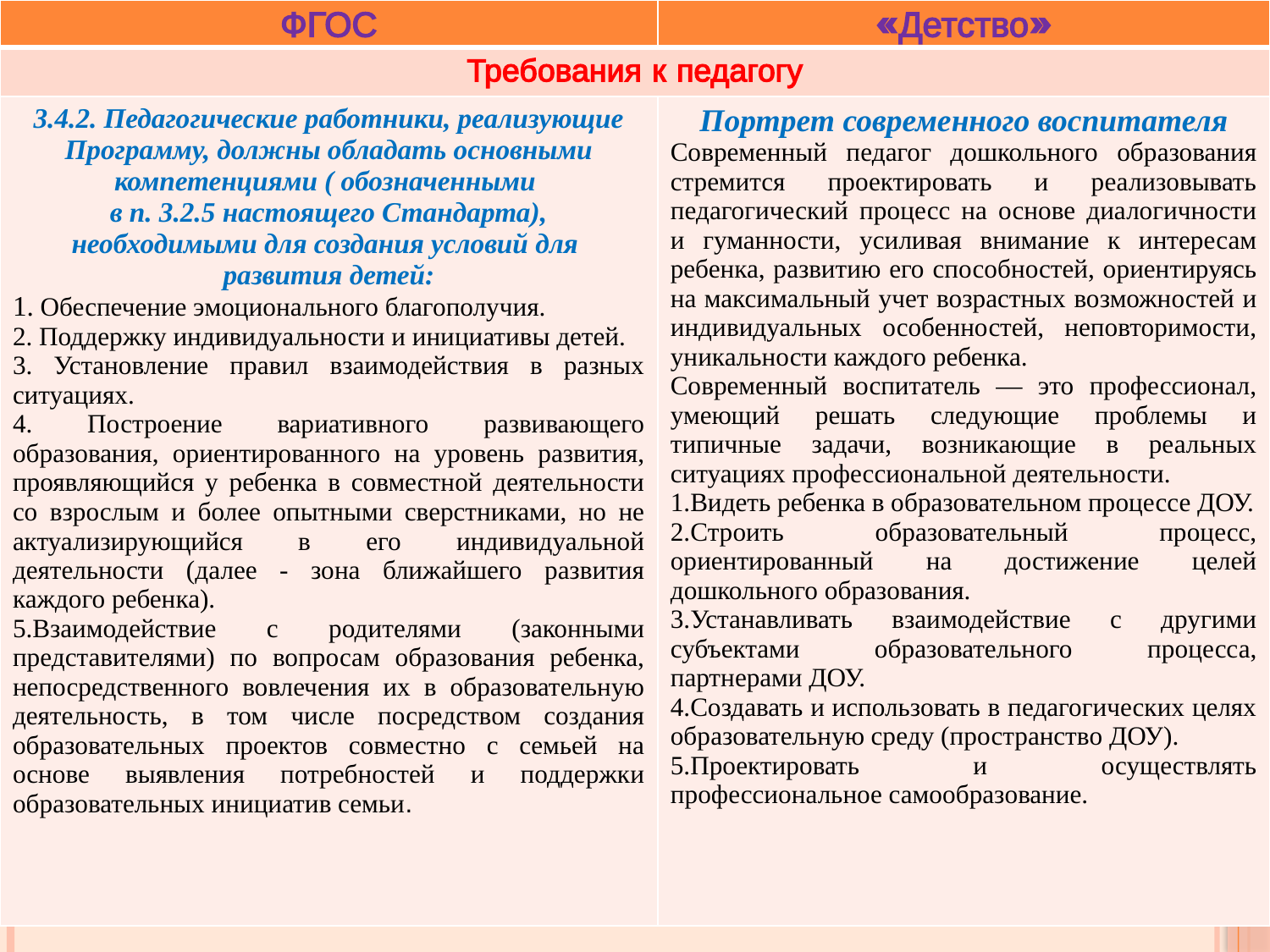

| ФГОС | «Детство» |
| --- | --- |
| Требования к педагогу |  |
| 3.4.2. Педагогические работники, реализующие Программу, должны обладать основными компетенциями ( обозначенными в п. 3.2.5 настоящего Стандарта), необходимыми для создания условий для развития детей: 1. Обеспечение эмоционального благополучия. 2. Поддержку индивидуальности и инициативы детей. 3. Установление правил взаимодействия в разных ситуациях. 4. Построение вариативного развивающего образования, ориентированного на уровень развития, проявляющийся у ребенка в совместной деятельности со взрослым и более опытными сверстниками, но не актуализирующийся в его индивидуальной деятельности (далее - зона ближайшего развития каждого ребенка). 5.Взаимодействие с родителями (законными представителями) по вопросам образования ребенка, непосредственного вовлечения их в образовательную деятельность, в том числе посредством создания образовательных проектов совместно с семьей на основе выявления потребностей и поддержки образовательных инициатив семьи. | Портрет современного воспитателя Современный педагог дошкольного образования стремится проектировать и реализовывать педагогический процесс на основе диалогичности и гуманности, усиливая внимание к интересам ребенка, развитию его способностей, ориентируясь на максимальный учет возрастных возможностей и индивидуальных особенностей, неповторимости, уникальности каждого ребенка. Современный воспитатель — это профессионал, умеющий решать следующие проблемы и типичные задачи, возникающие в реальных ситуациях профессиональной деятельности. 1.Видеть ребенка в образовательном процессе ДОУ. 2.Строить образовательный процесс, ориентированный на достижение целей дошкольного образования. 3.Устанавливать взаимодействие с другими субъектами образовательного процесса, партнерами ДОУ. 4.Создавать и использовать в педагогических целях образовательную среду (пространство ДОУ). 5.Проектировать и осуществлять профессиональное самообразование. |